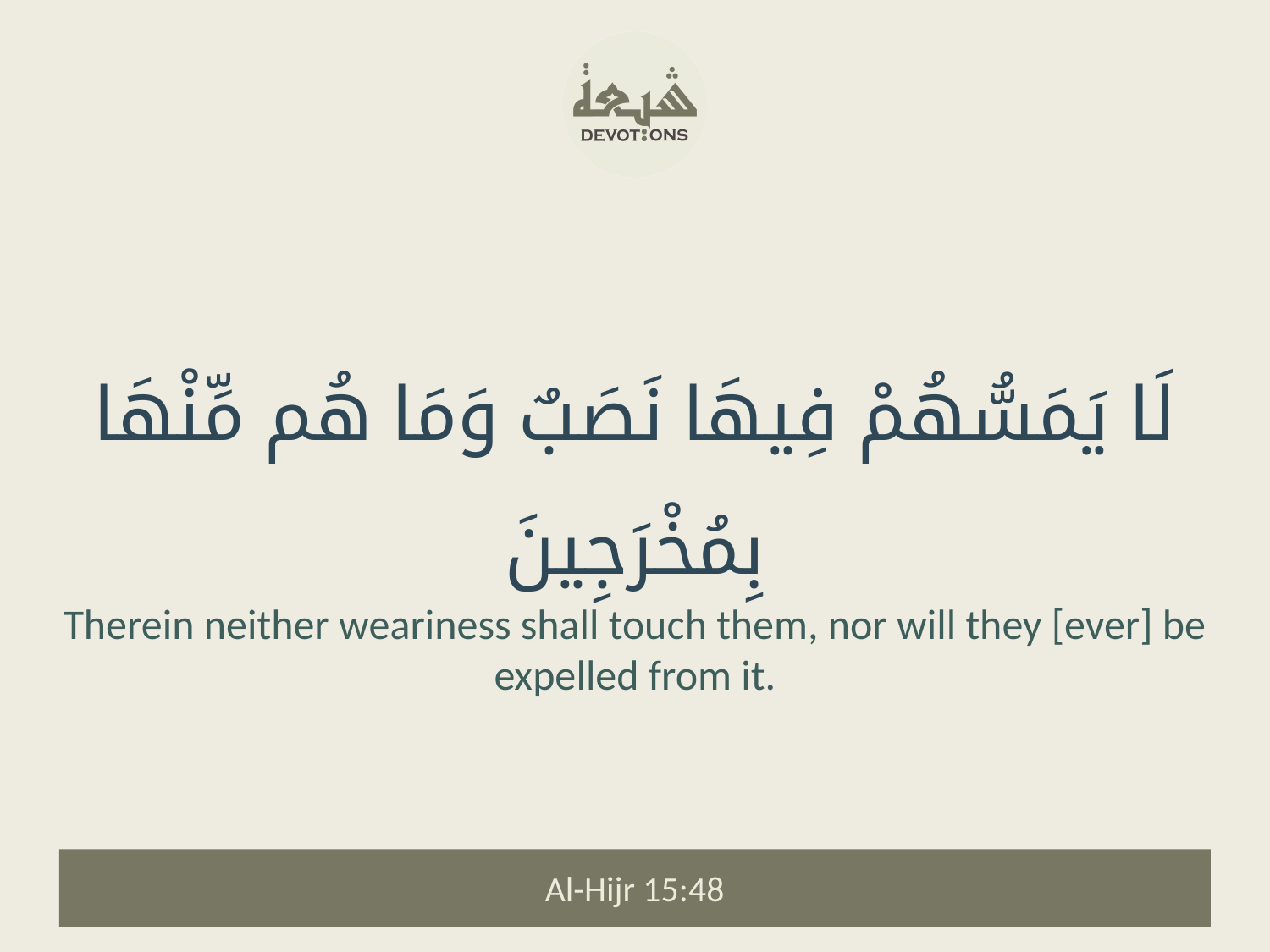

لَا يَمَسُّهُمْ فِيهَا نَصَبٌ وَمَا هُم مِّنْهَا بِمُخْرَجِينَ
Therein neither weariness shall touch them, nor will they [ever] be expelled from it.
Al-Hijr 15:48